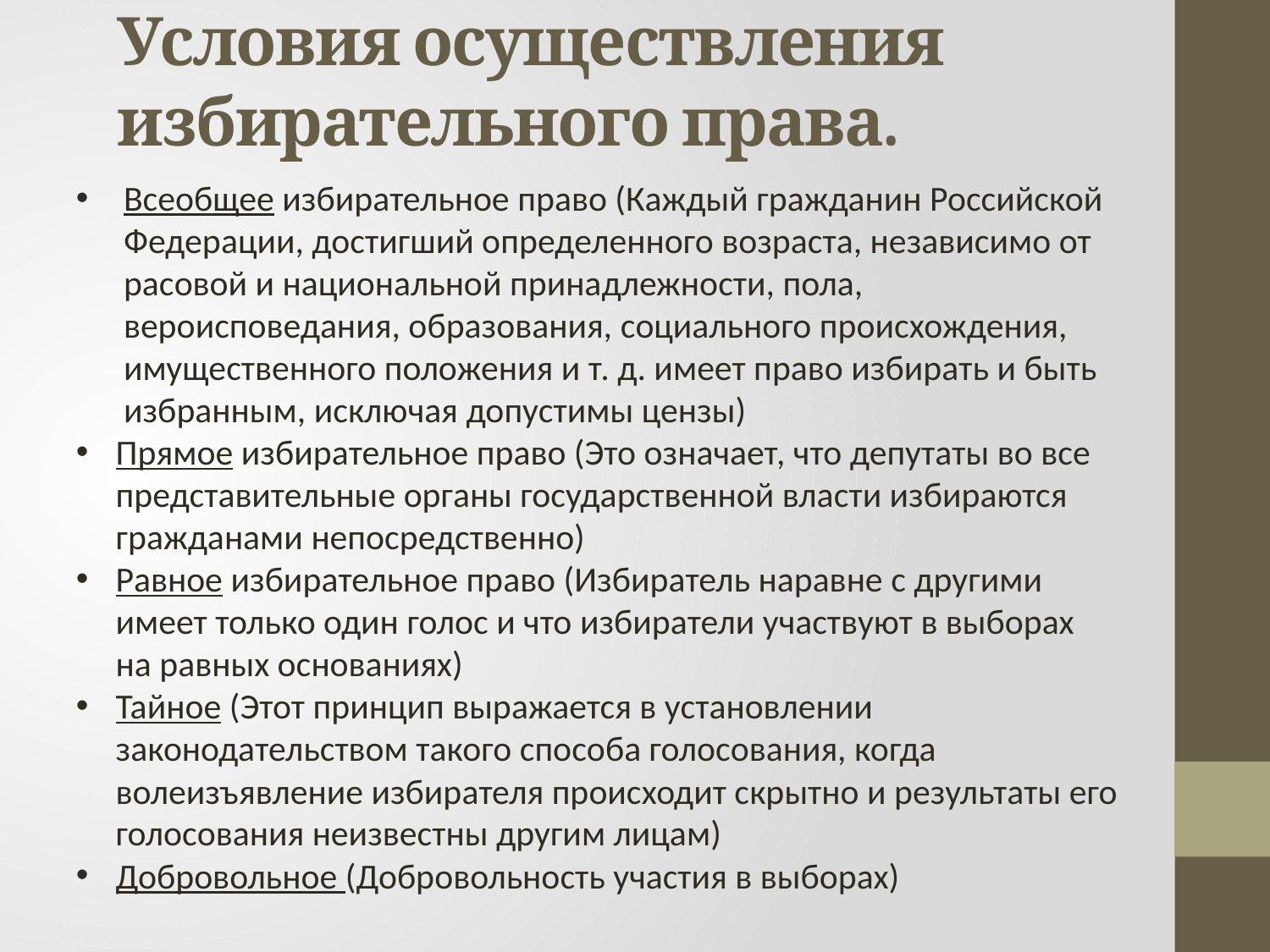

# Условия осуществления избирательного права.
Всеобщее избирательное право (Каждый гражданин Российской Федерации, достигший определенного возраста, независимо от расовой и национальной принадлежности, пола, вероисповедания, образования, социального происхождения, имущественного положения и т. д. имеет право избирать и быть избранным, исключая допустимы цензы)
Прямое избирательное право (Это означает, что депутаты во все представительные органы государственной власти избираются гражданами непосредственно)
Равное избирательное право (Избиратель наравне с другими имеет только один голос и что избиратели участвуют в выборах на равных основаниях)
Тайное (Этот принцип выражается в установлении законодательством такого способа голосования, когда волеизъявление избирателя происходит скрытно и результаты его голосования неизвестны другим лицам)
Добровольное (Добровольность участия в выборах)